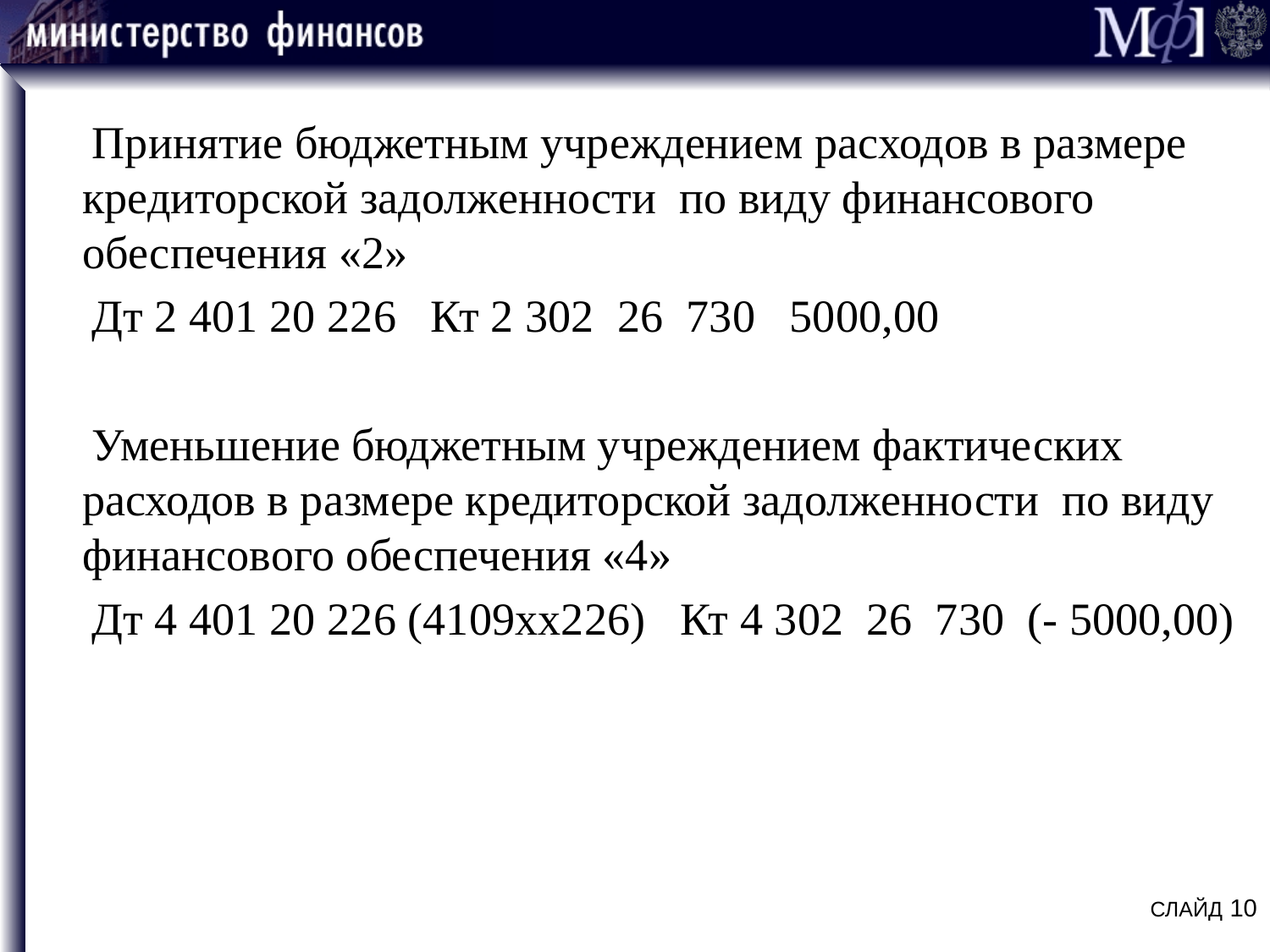

#
     Принятие бюджетным учреждением расходов в размере кредиторской задолженности  по виду финансового обеспечения «2»
     Дт 2 401 20 226   Кт 2 302  26  730   5000,00

     Уменьшение бюджетным учреждением фактических расходов в размере кредиторской задолженности  по виду финансового обеспечения «4»
     Дт 4 401 20 226 (4109хх226)   Кт 4 302  26  730  (- 5000,00)

СЛАЙД 10